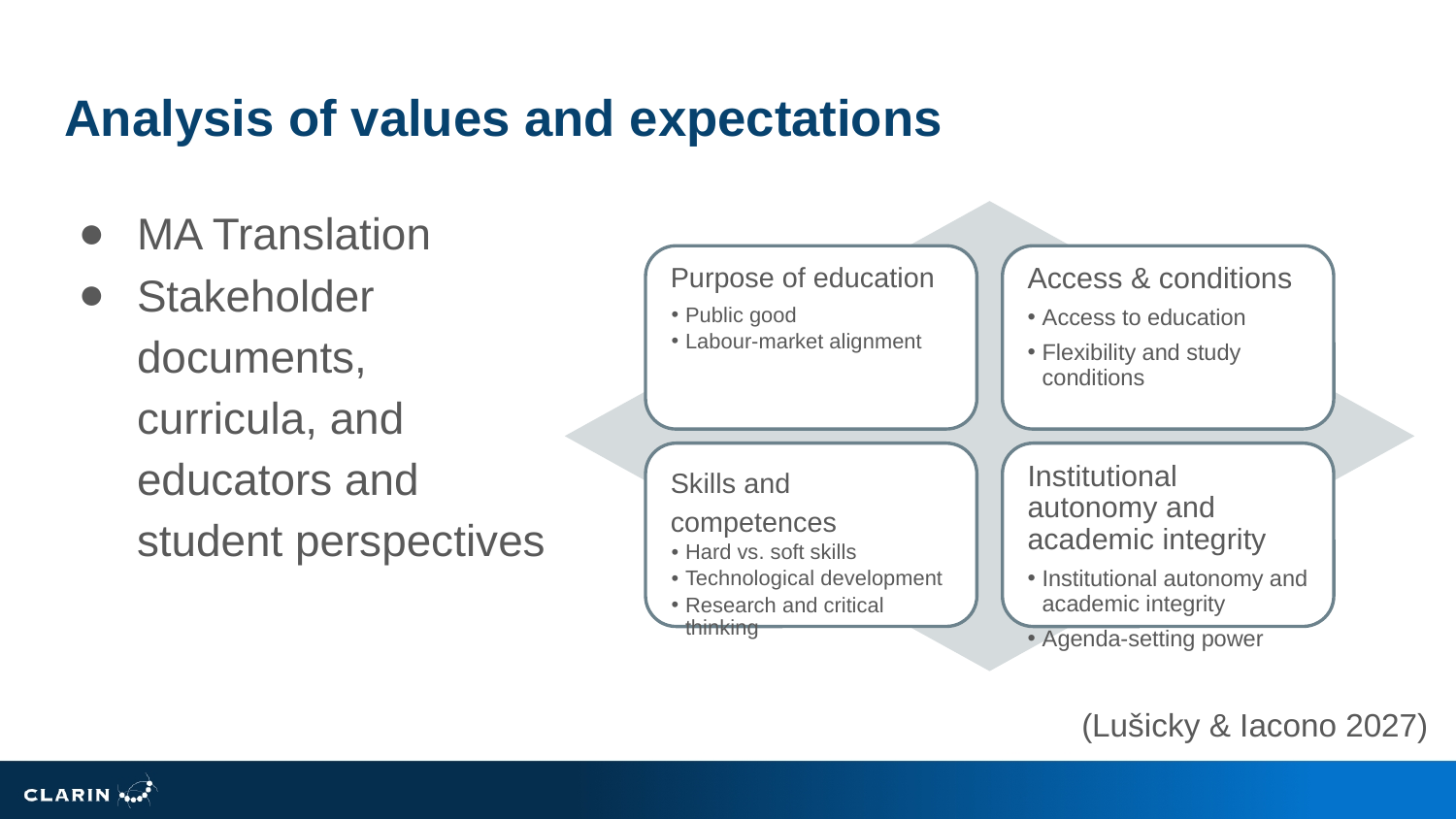

# Analysis of values and expectations
MA Translation
Stakeholder documents, curricula, and educators and student perspectives

Purpose of education
Public good
Labour-market alignment
Access & conditions
Access to education
Flexibility and study conditions

Skills and competences
Hard vs. soft skills
Technological development
Research and critical thinking
Institutional autonomy and academic integrity
Institutional autonomy and academic integrity
Agenda‑setting power
(Lušicky & Iacono 2027)